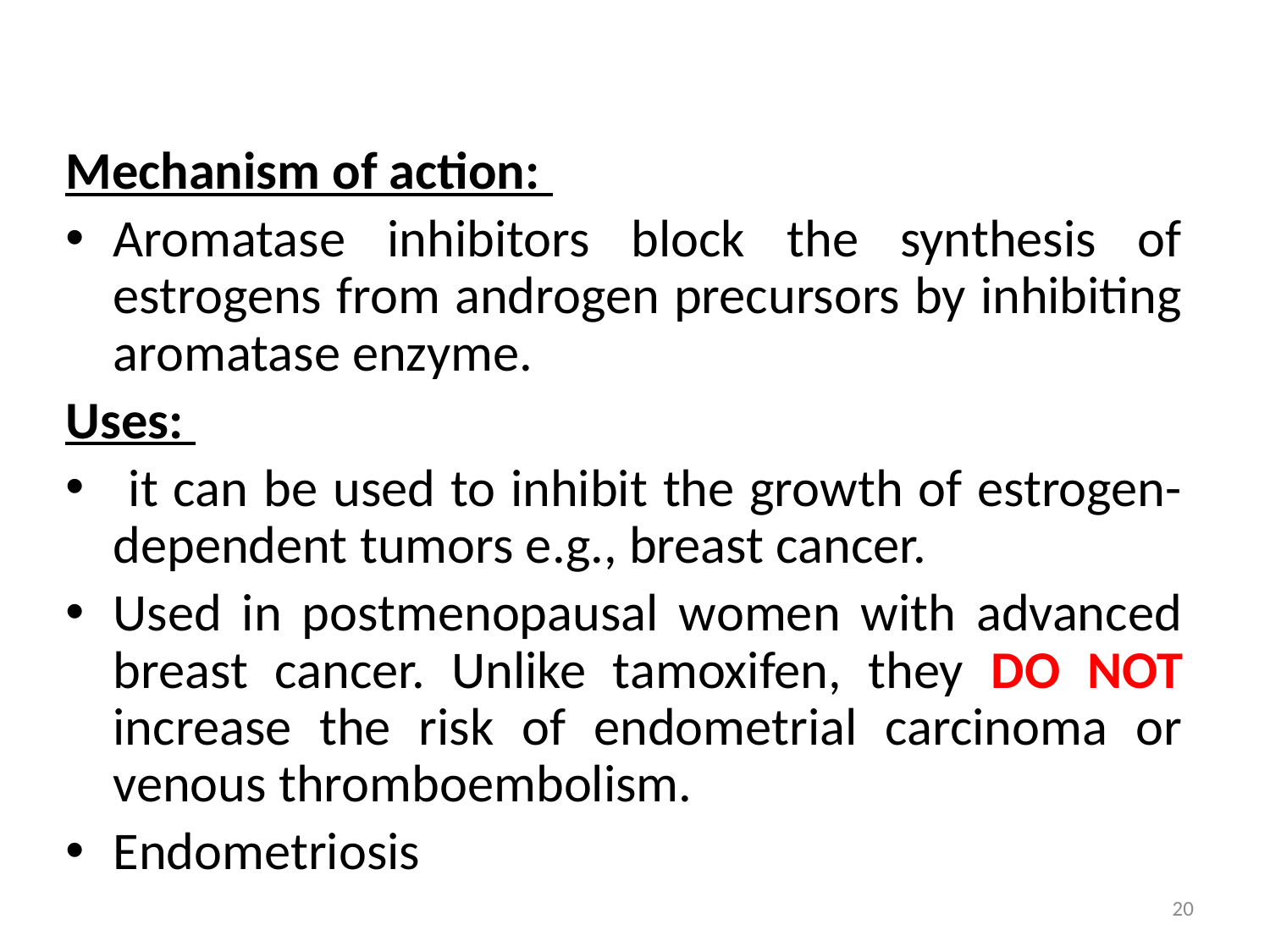

Mechanism of action:
Aromatase inhibitors block the synthesis of estrogens from androgen precursors by inhibiting aromatase enzyme.
Uses:
 it can be used to inhibit the growth of estrogen-dependent tumors e.g., breast cancer.
Used in postmenopausal women with advanced breast cancer. Unlike tamoxifen, they DO NOT increase the risk of endometrial carcinoma or venous thromboembolism.
Endometriosis
20